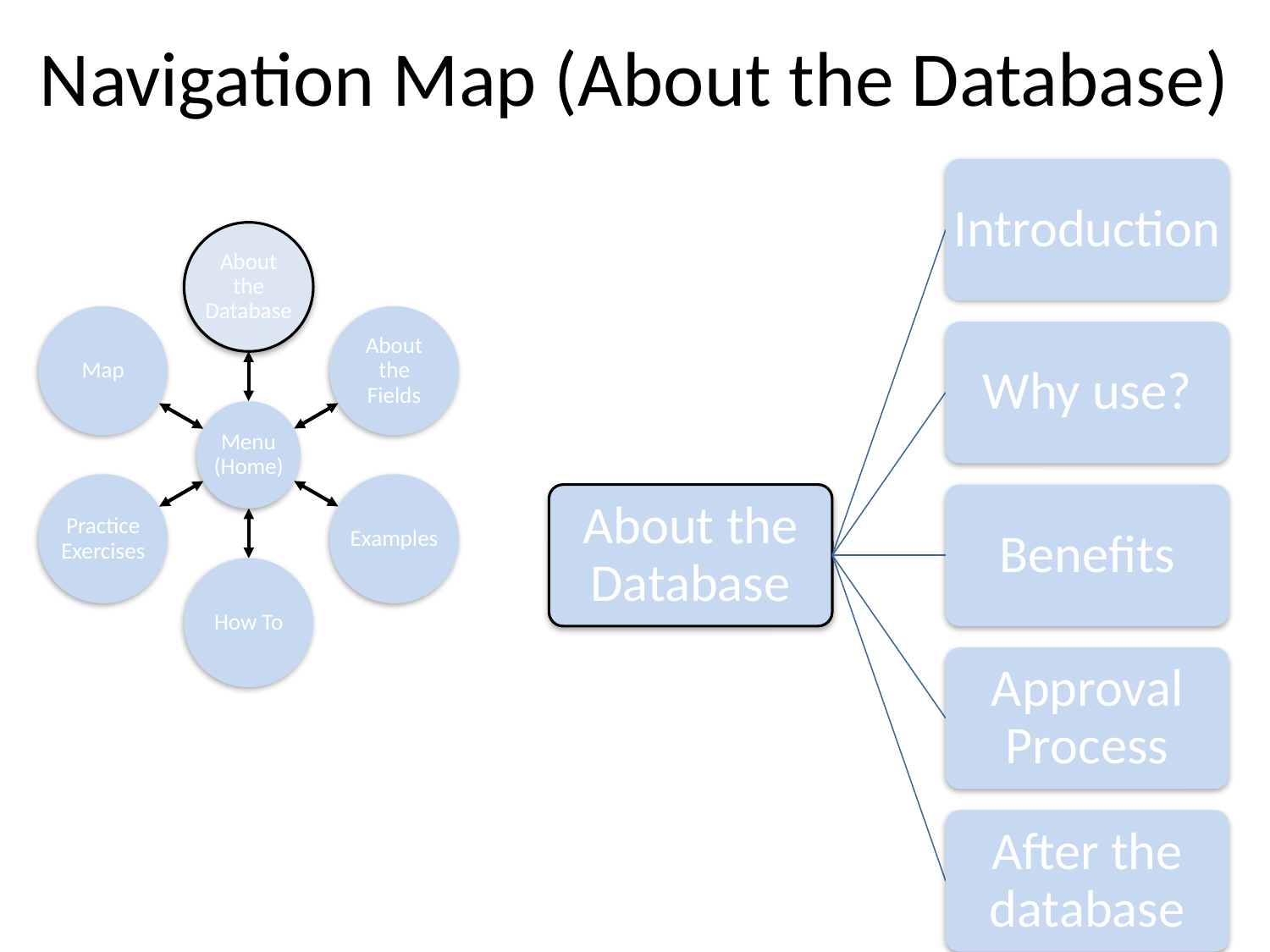

Navigation Map (About the Database)
About the Database

Introduction

Why use?

Benefits

Approval Process

After the database
Menu (Home)

About the Database

About the Fields

Examples

How To

Practice Exercises

Map